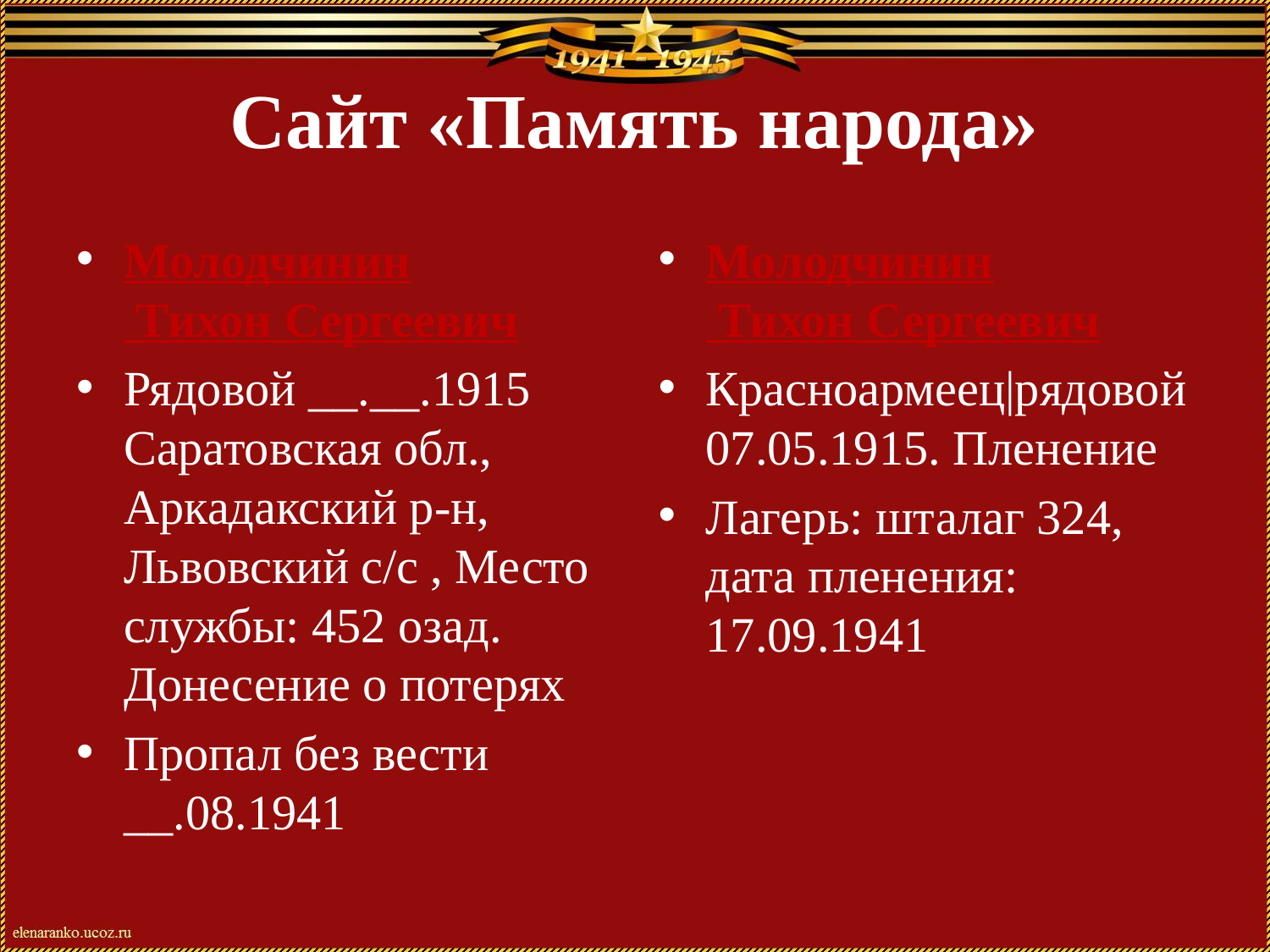

# Сайт «Память народа»
Молодчинин Тихон Сергеевич
Рядовой __.__.1915 Саратовская обл., Аркадакский р-н, Львовский с/с , Место службы: 452 озад. Донесение о потерях
Пропал без вести __.08.1941

Молодчинин Тихон Сергеевич
Красноармеец|рядовой 07.05.1915. Пленение
Лагерь: шталаг 324, дата пленения: 17.09.1941